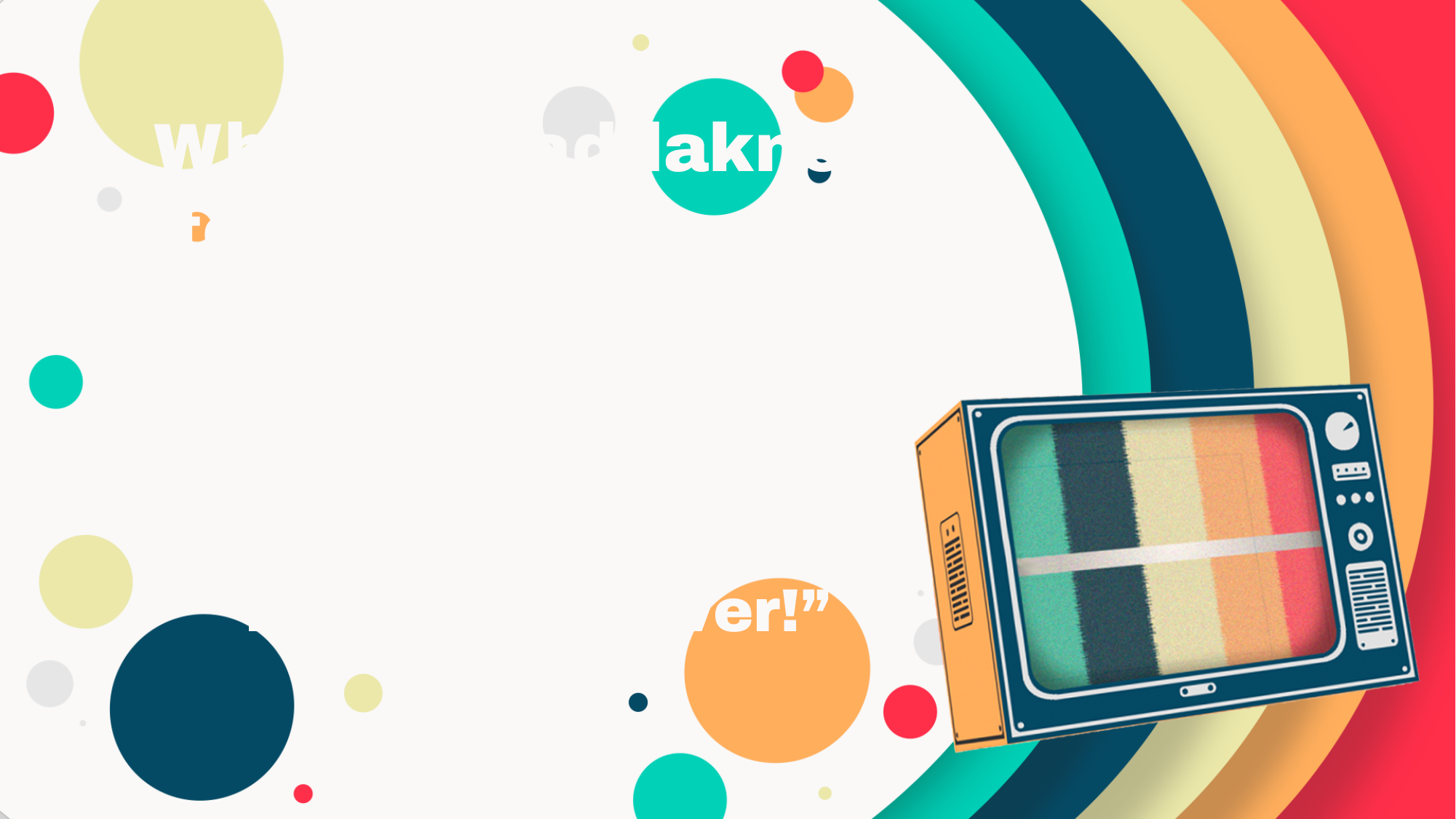

1. Whatchagaddaknow,
	today?
* “I Can Have Power!”
* “The Holy Spirit Is
	Super!”
* “The Holy Spirit Gives
	Me Super Power!”